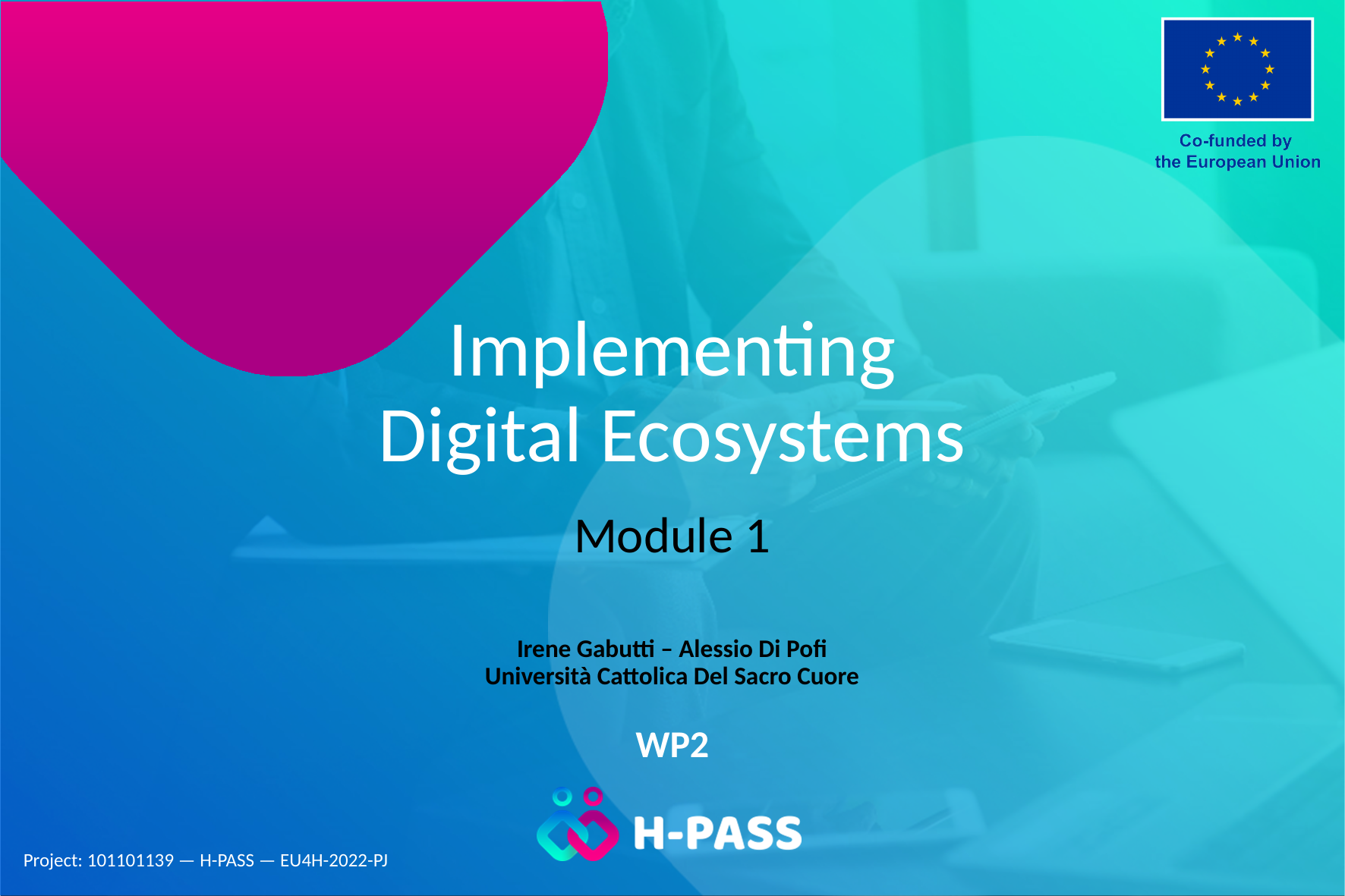

# Implementing Digital Ecosystems
Module 1
Irene Gabutti – Alessio Di Pofi
Università Cattolica Del Sacro Cuore
WP2
Project: 101101139 — H-PASS — EU4H-2022-PJ